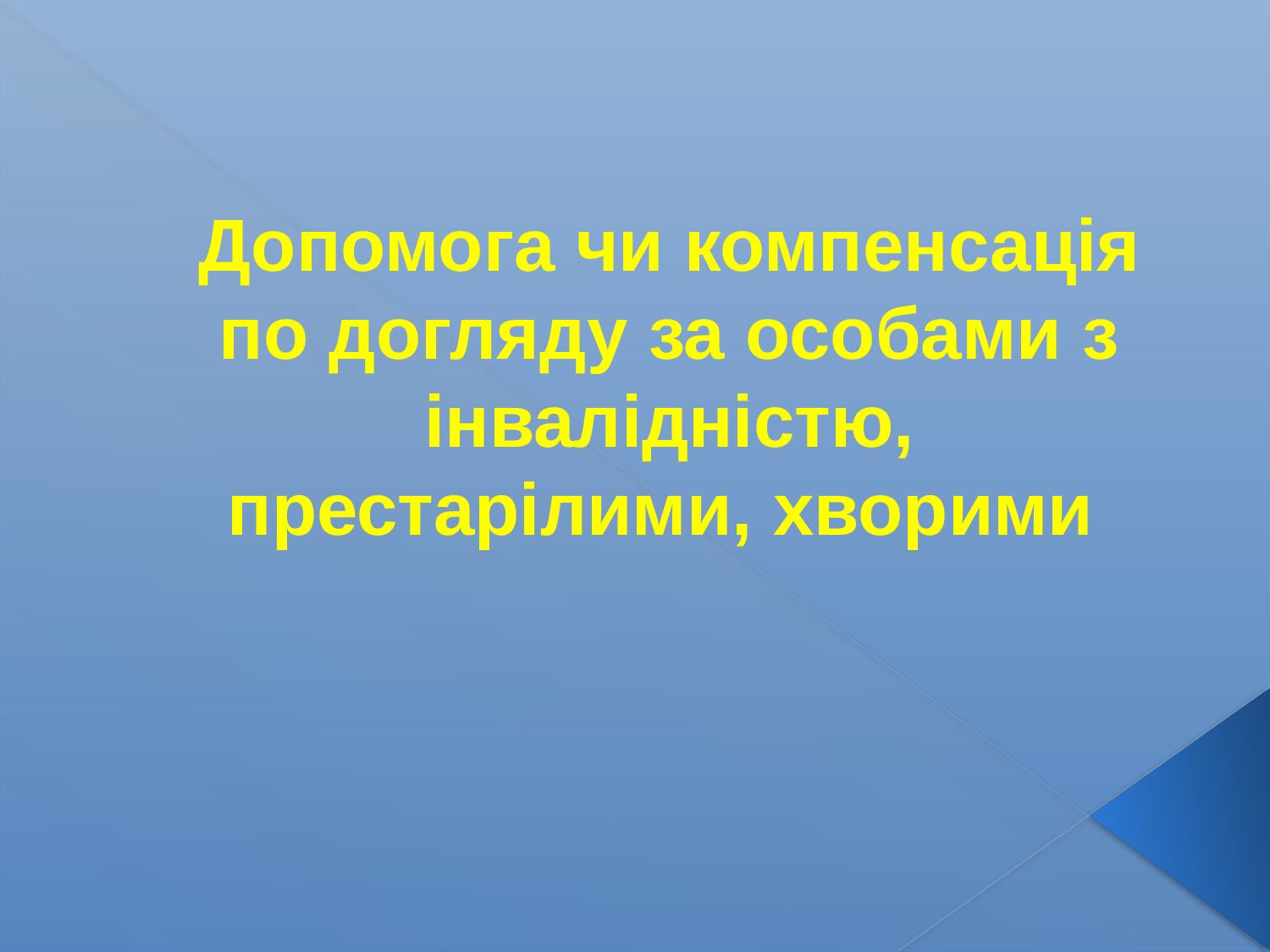

# Допомога чи компенсація по догляду за особами з інвалідністю, престарілими, хворими